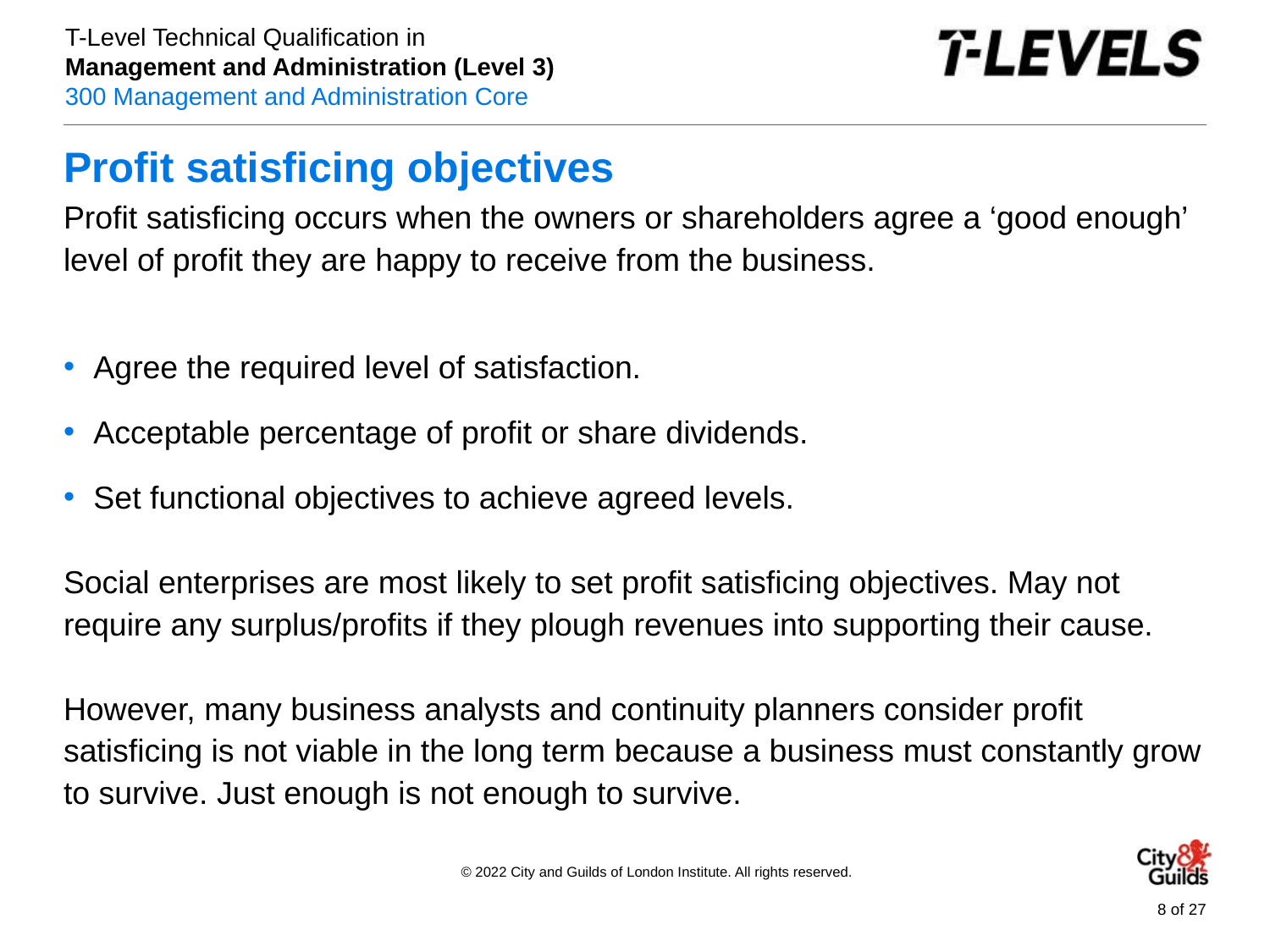

# Profit satisficing objectives
Profit satisficing occurs when the owners or shareholders agree a ‘good enough’ level of profit they are happy to receive from the business.

Agree the required level of satisfaction.
Acceptable percentage of profit or share dividends.
Set functional objectives to achieve agreed levels.

Social enterprises are most likely to set profit satisficing objectives. May not require any surplus/profits if they plough revenues into supporting their cause.

However, many business analysts and continuity planners consider profit satisficing is not viable in the long term because a business must constantly grow to survive. Just enough is not enough to survive.